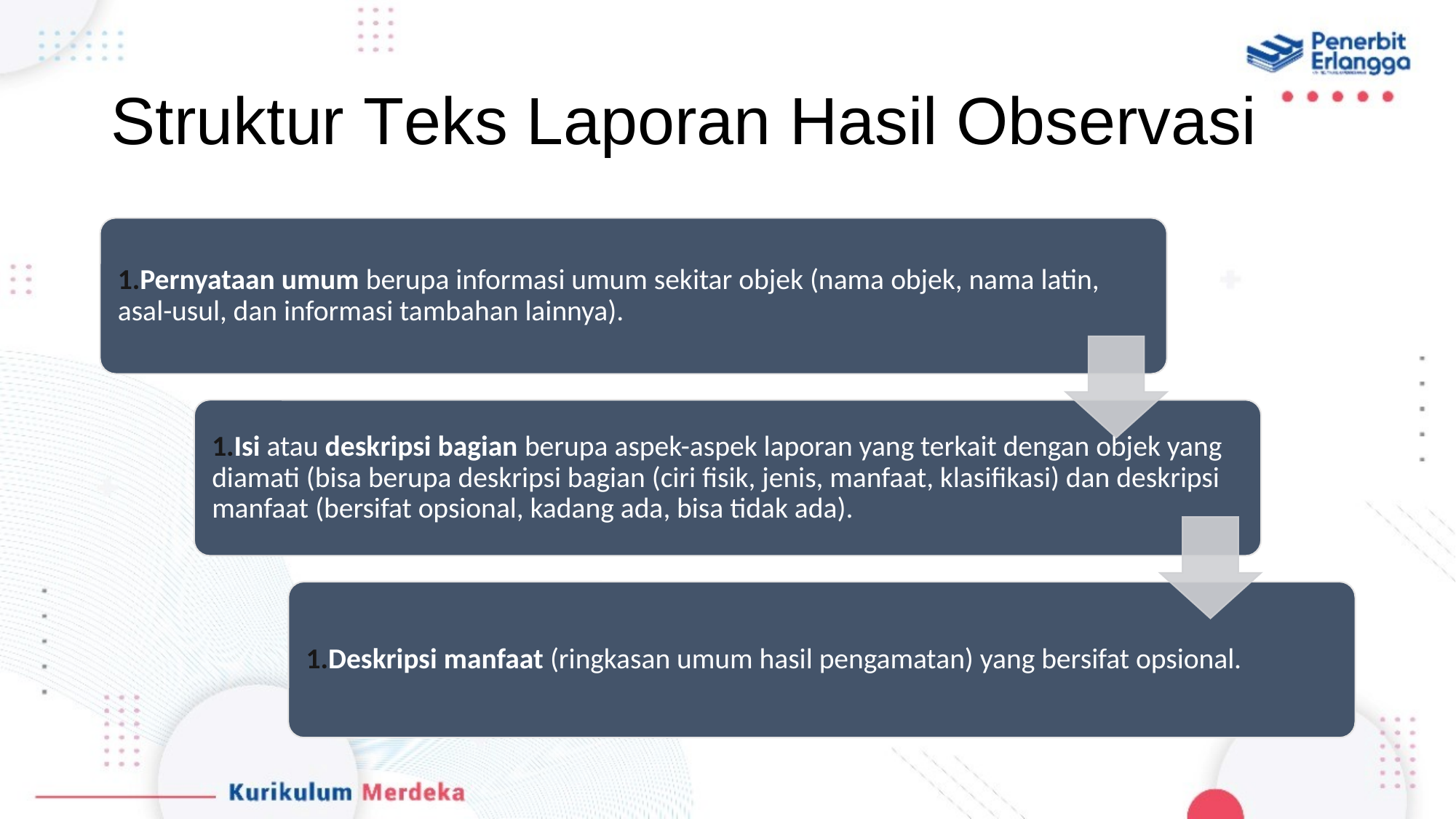

# Struktur Teks Laporan Hasil Observasi
Pernyataan umum berupa informasi umum sekitar objek (nama objek, nama latin, asal-usul, dan informasi tambahan lainnya).
Isi atau deskripsi bagian berupa aspek-aspek laporan yang terkait dengan objek yang diamati (bisa berupa deskripsi bagian (ciri fisik, jenis, manfaat, klasifikasi) dan deskripsi manfaat (bersifat opsional, kadang ada, bisa tidak ada).
Deskripsi manfaat (ringkasan umum hasil pengamatan) yang bersifat opsional.